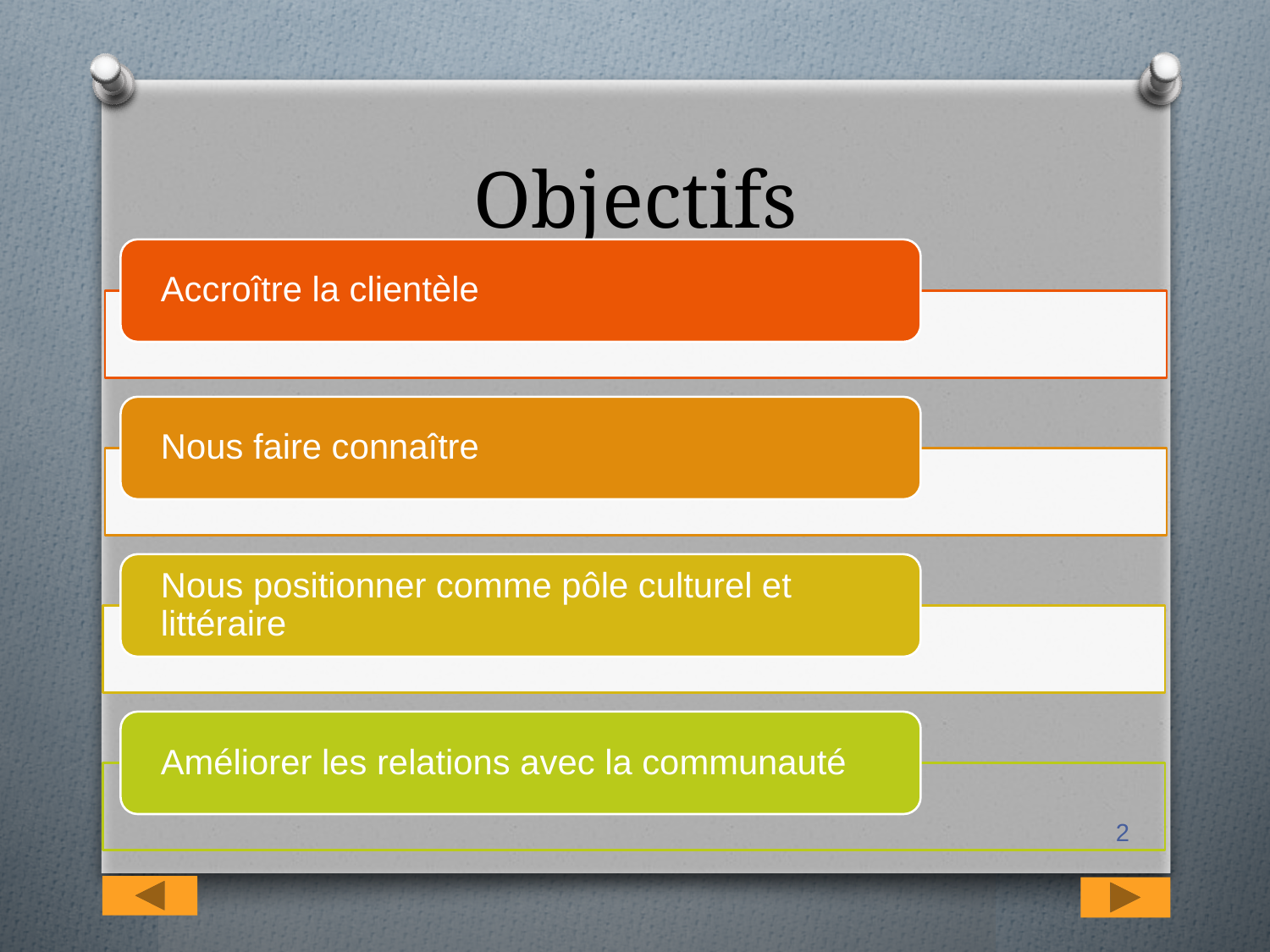

# Objectifs
Accroître la clientèle
Nous faire connaître
Nous positionner comme pôle culturel et littéraire
Améliorer les relations avec la communauté
2